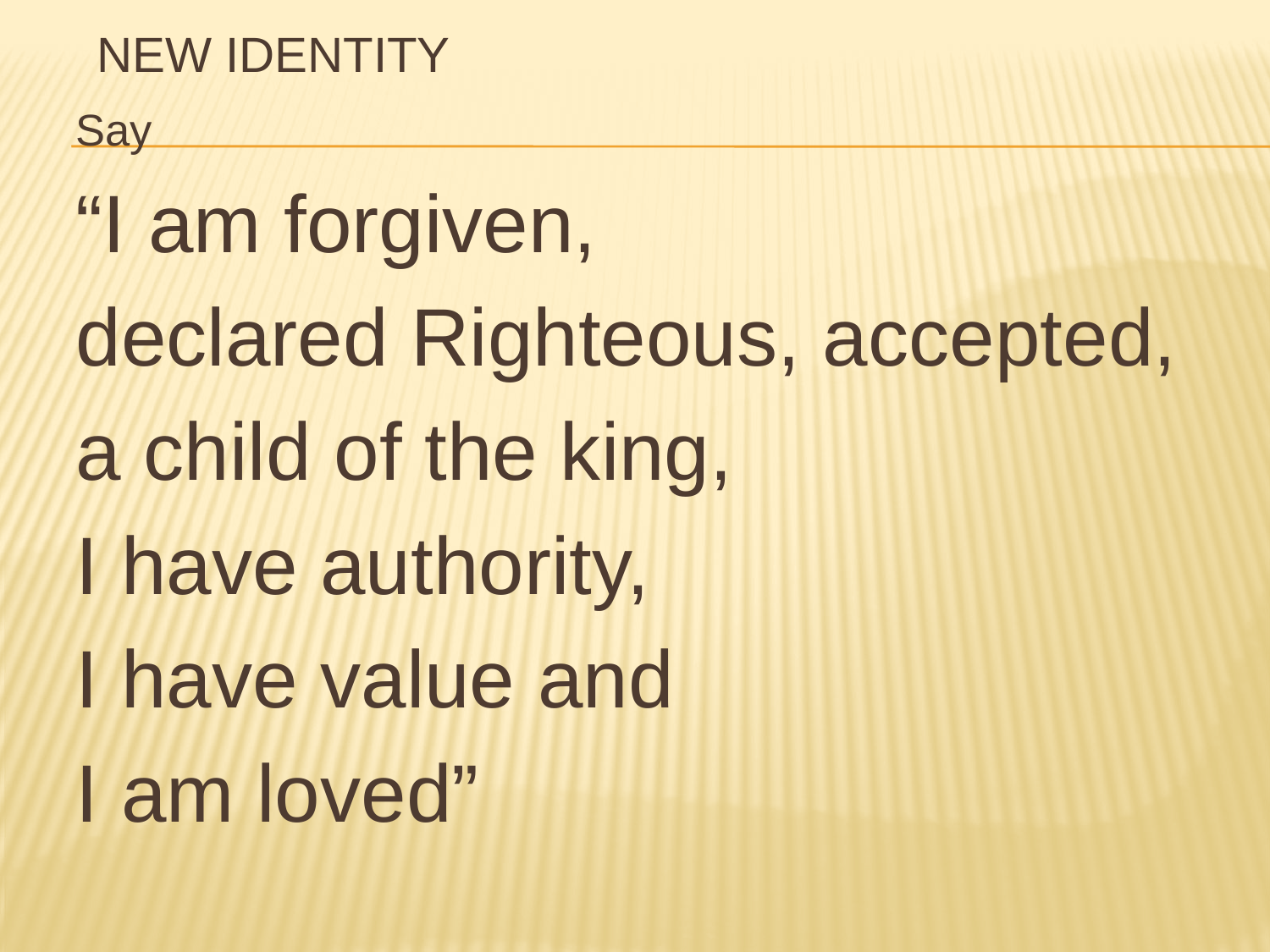

# New Identity
Say
“I am forgiven,
declared Righteous, accepted,
a child of the king,
I have authority,
I have value and
I am loved”